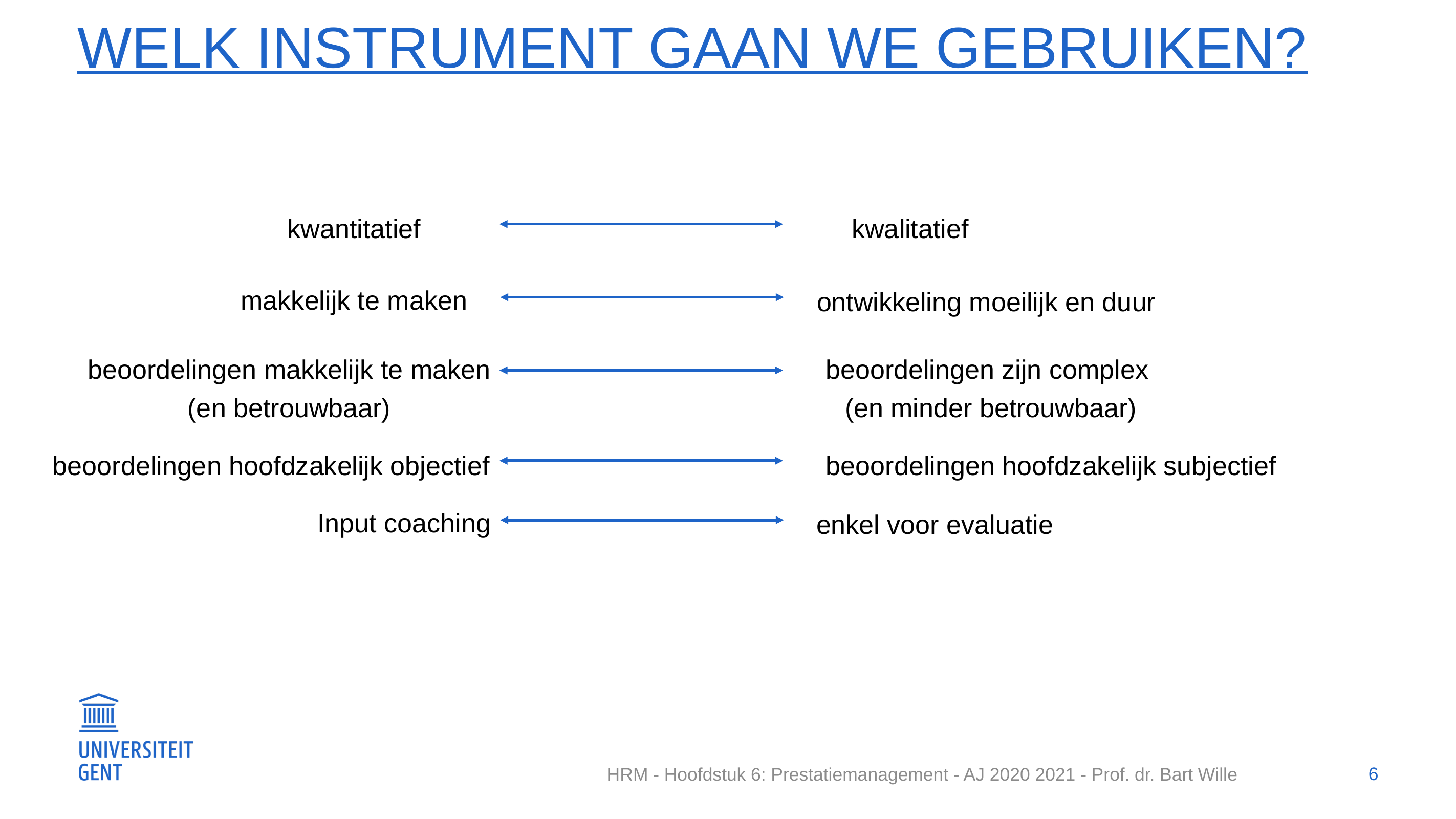

# Welk instrument gaan we gebruiken?
kwantitatief
kwalitatief
makkelijk te maken
ontwikkeling moeilijk en duur
beoordelingen makkelijk te maken
(en betrouwbaar)
beoordelingen zijn complex
(en minder betrouwbaar)
beoordelingen hoofdzakelijk objectief
beoordelingen hoofdzakelijk subjectief
Input coaching
enkel voor evaluatie
6
HRM - Hoofdstuk 6: Prestatiemanagement - AJ 2020 2021 - Prof. dr. Bart Wille